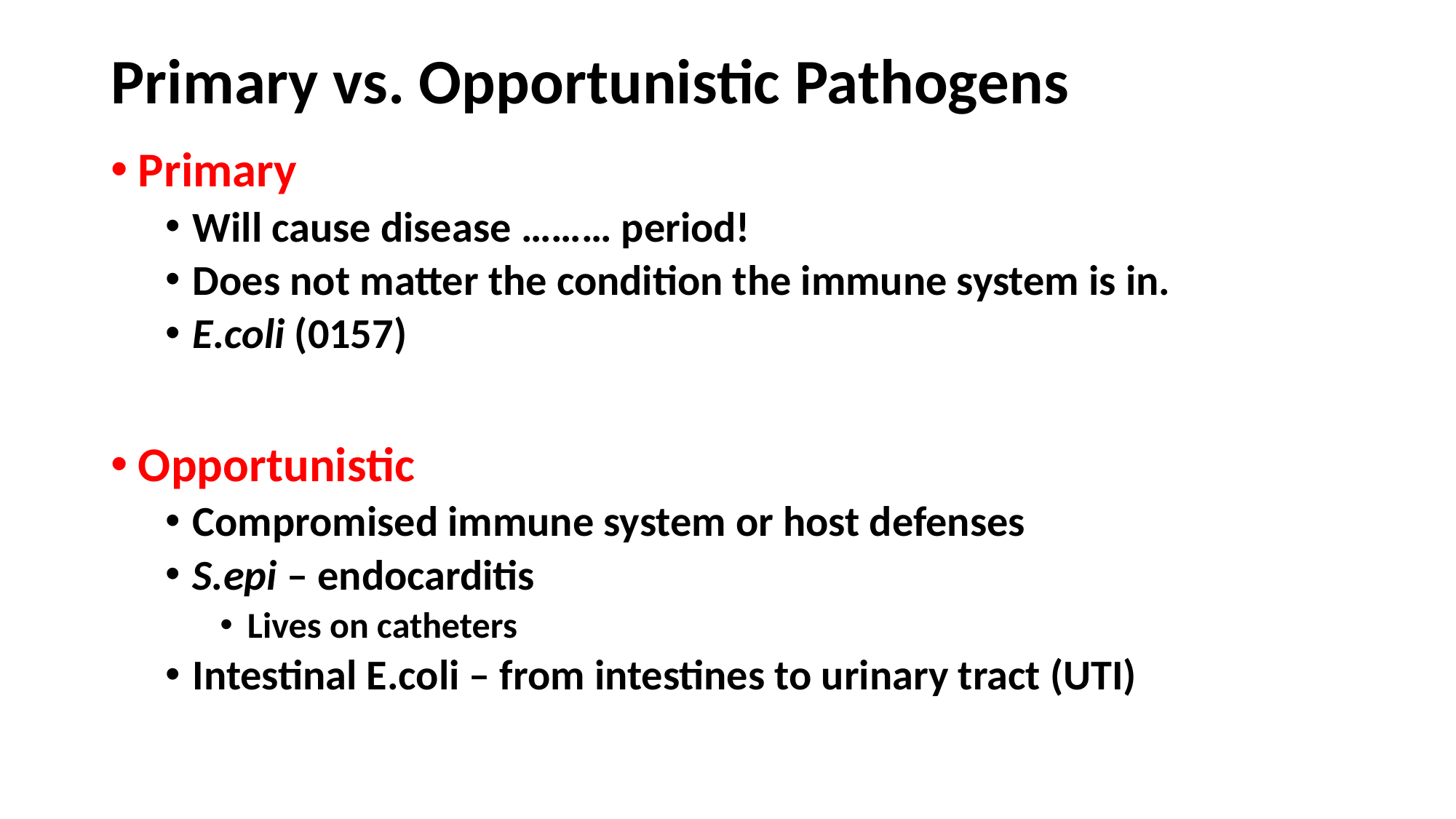

# Primary vs. Opportunistic Pathogens
Primary
Will cause disease ……… period!
Does not matter the condition the immune system is in.
E.coli (0157)

Opportunistic
Compromised immune system or host defenses
S.epi – endocarditis
Lives on catheters
Intestinal E.coli – from intestines to urinary tract (UTI)